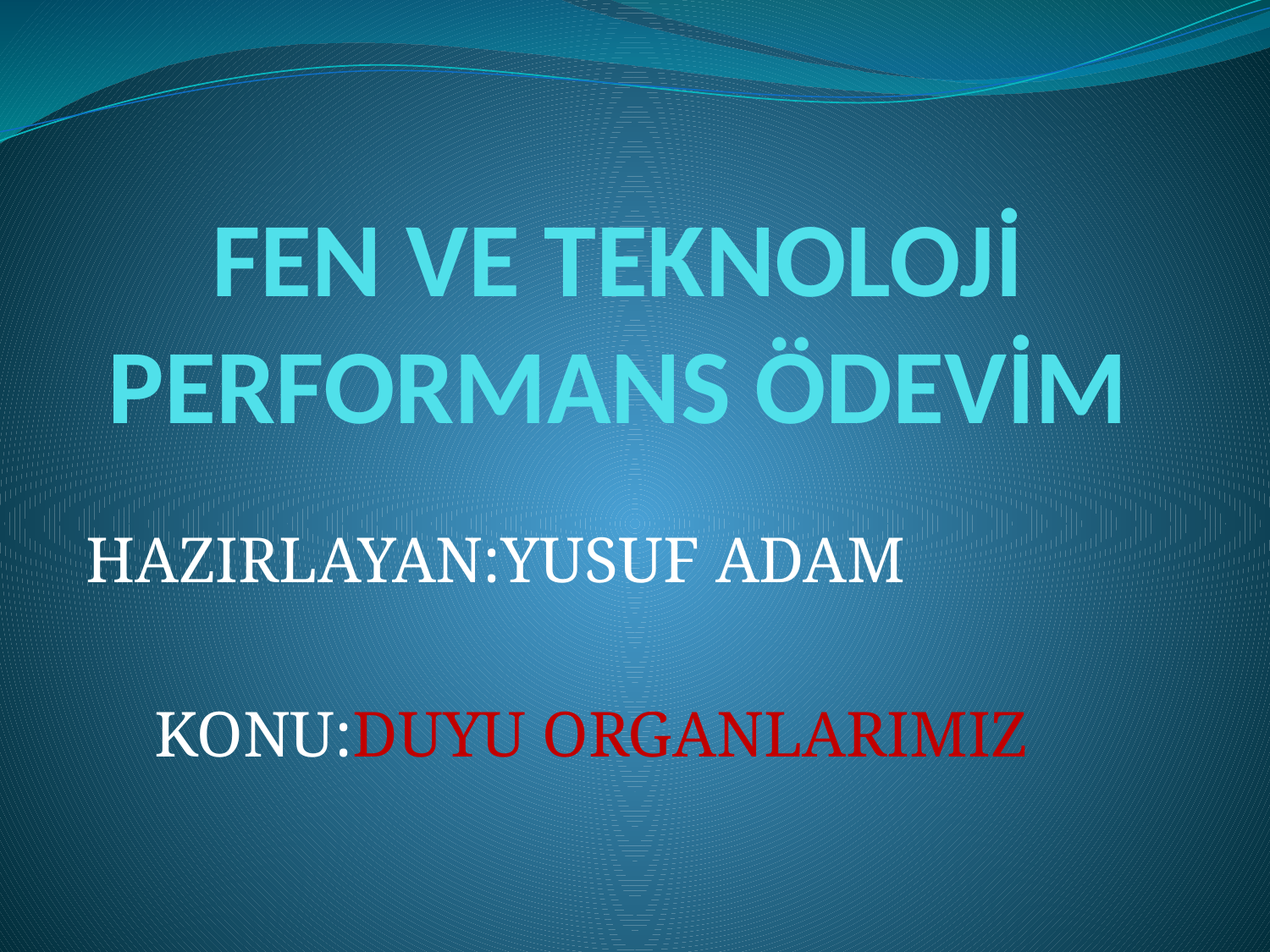

# FEN VE TEKNOLOJİ PERFORMANS ÖDEVİM

 HAZIRLAYAN:YUSUF ADAM

     KONU:DUYU ORGANLARIMIZ